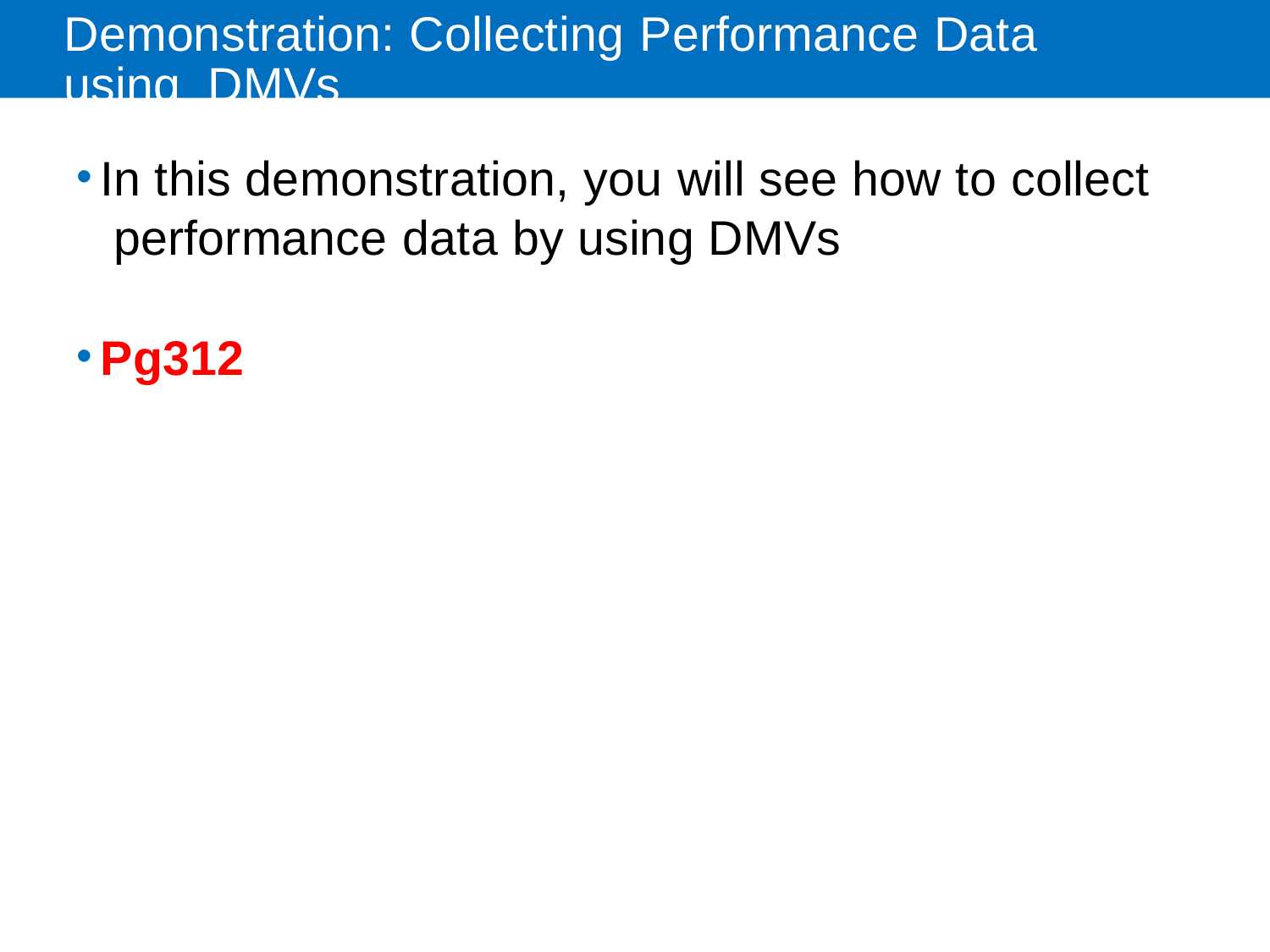

# Demonstration: Collecting Performance Data using  DMVs
In this demonstration, you will see how to collect  performance data by using DMVs

Pg312